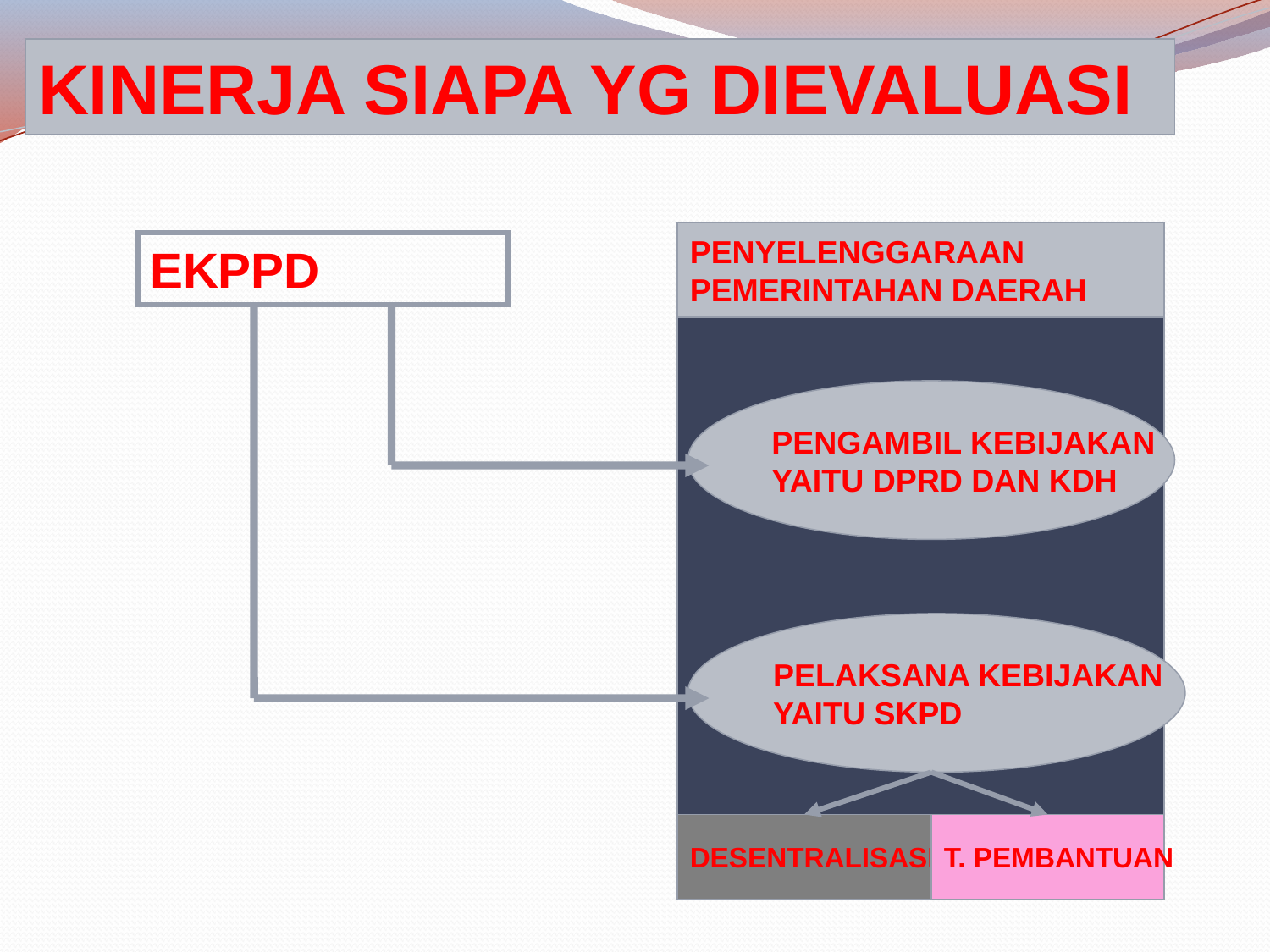

KINERJA SIAPA YG DIEVALUASI
PENYELENGGARAAN
PEMERINTAHAN DAERAH
EKPPD

PENGAMBIL KEBIJAKAN
YAITU DPRD DAN KDH

PELAKSANA KEBIJAKAN
YAITU SKPD

DESENTRALISASI
T. PEMBANTUAN